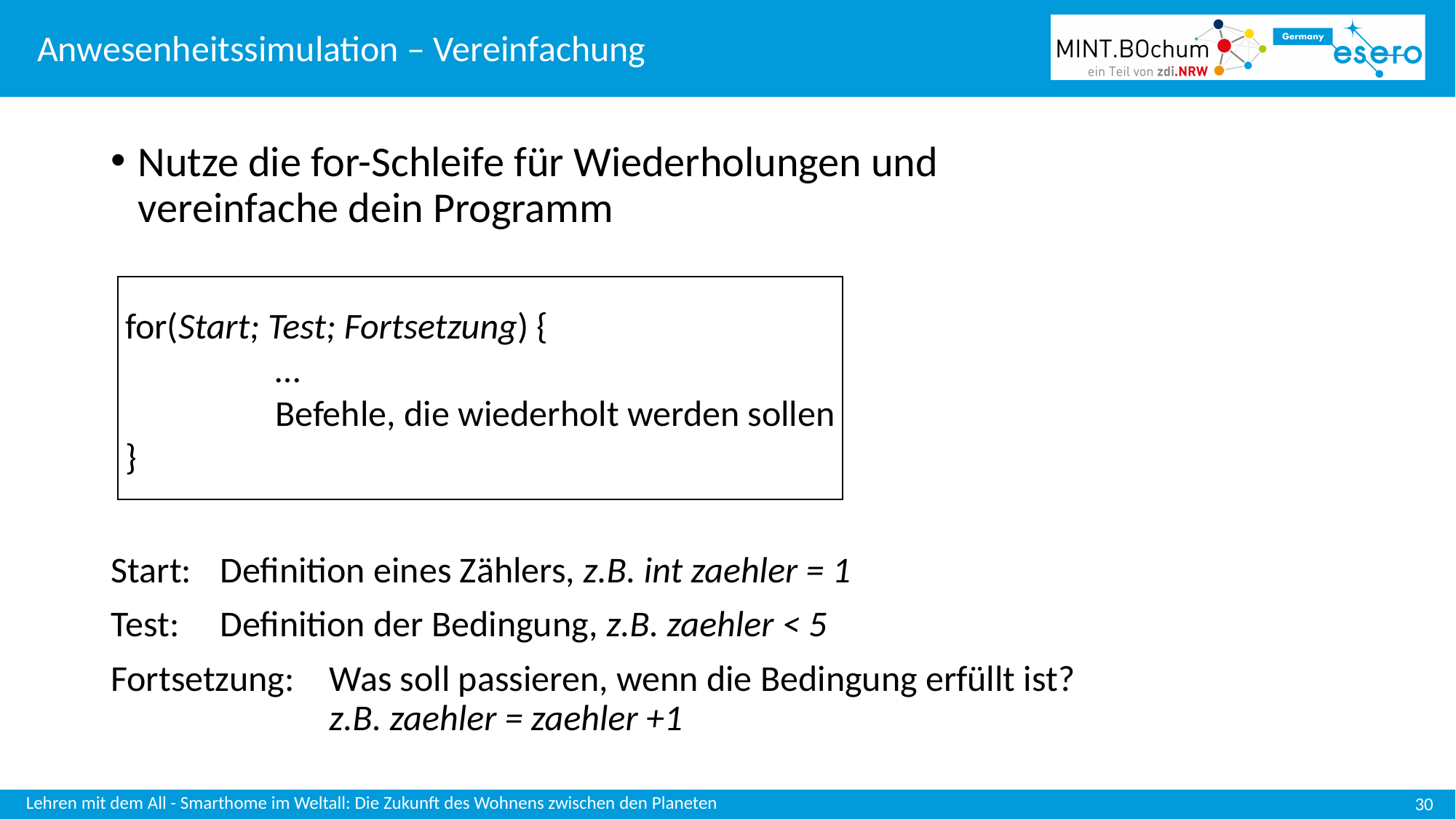

# Anwesenheitssimulation – Vereinfachung
Nutze die for-Schleife für Wiederholungen und
vereinfache dein Programm

Start: 	Definition eines Zählers, z.B. int zaehler = 1
Test: 	Definition der Bedingung, z.B. zaehler < 5
Fortsetzung: 	Was soll passieren, wenn die Bedingung erfüllt ist?
		z.B. zaehler = zaehler +1

for(Start; Test; Fortsetzung) {
	     …
	     Befehle, die wiederholt werden sollen
}